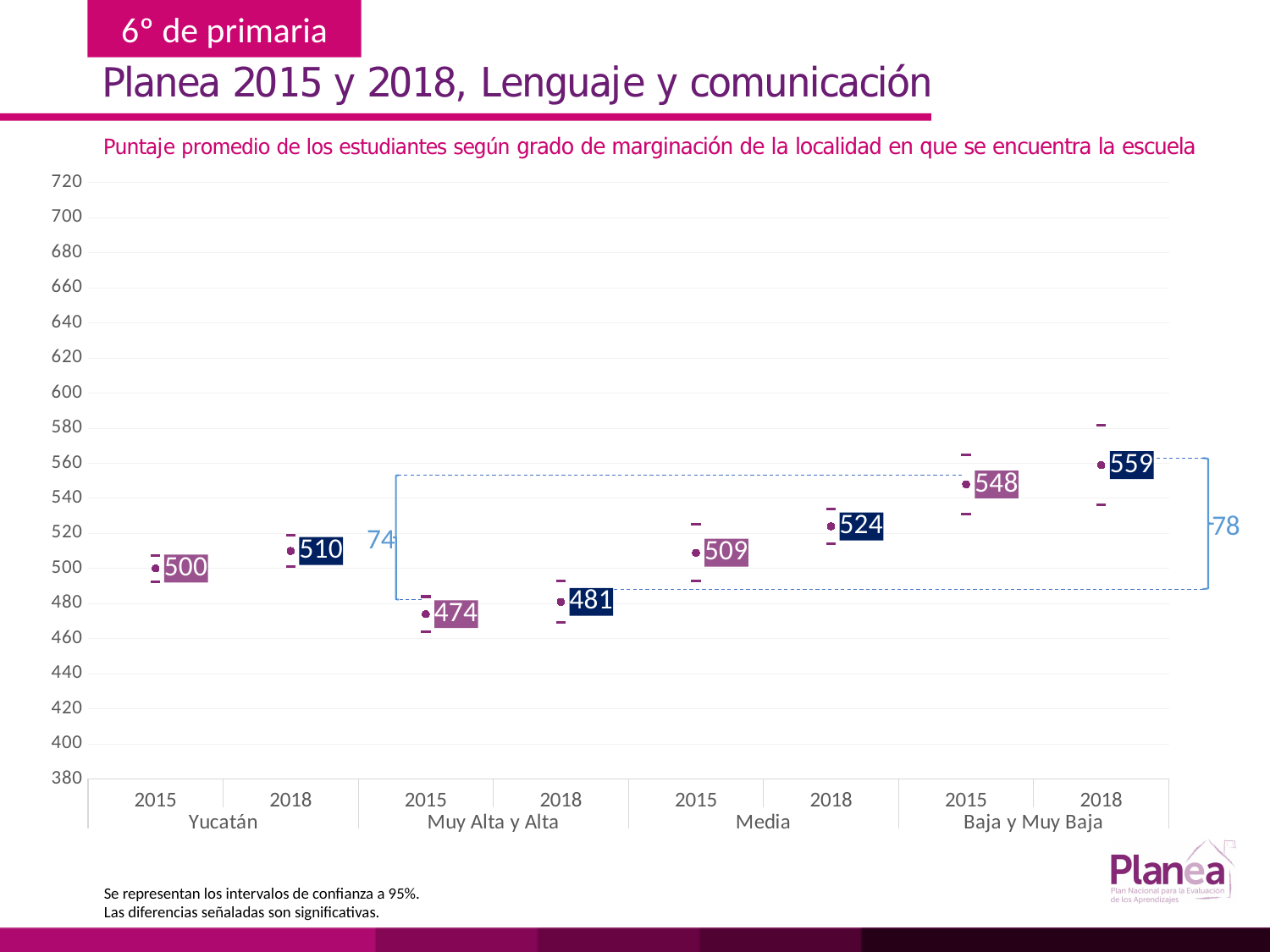

Planea 2015 y 2018, Lenguaje y comunicación

Puntaje promedio de los estudiantes según grado de marginación de la localidad en que se encuentra la escuela

### Chart

| Category |  |  |  |
|---|---|---|---|
| 2015 | 492.438 | 507.562 | 500.0 |
| 2018 | 501.244 | 518.756 | 510.0 |
| 2015 | 464.05 | 483.95 | 474.0 |
| 2018 | 469.06 | 492.94 | 481.0 |
| 2015 | 492.682 | 525.318 | 509.0 |
| 2018 | 514.05 | 533.95 | 524.0 |
| 2015 | 531.085 | 564.915 | 548.0 |
| 2018 | 536.115 | 581.885 | 559.0 |
78

74
Se representan los intervalos de confianza a 95%.
Las diferencias señaladas son significativas.